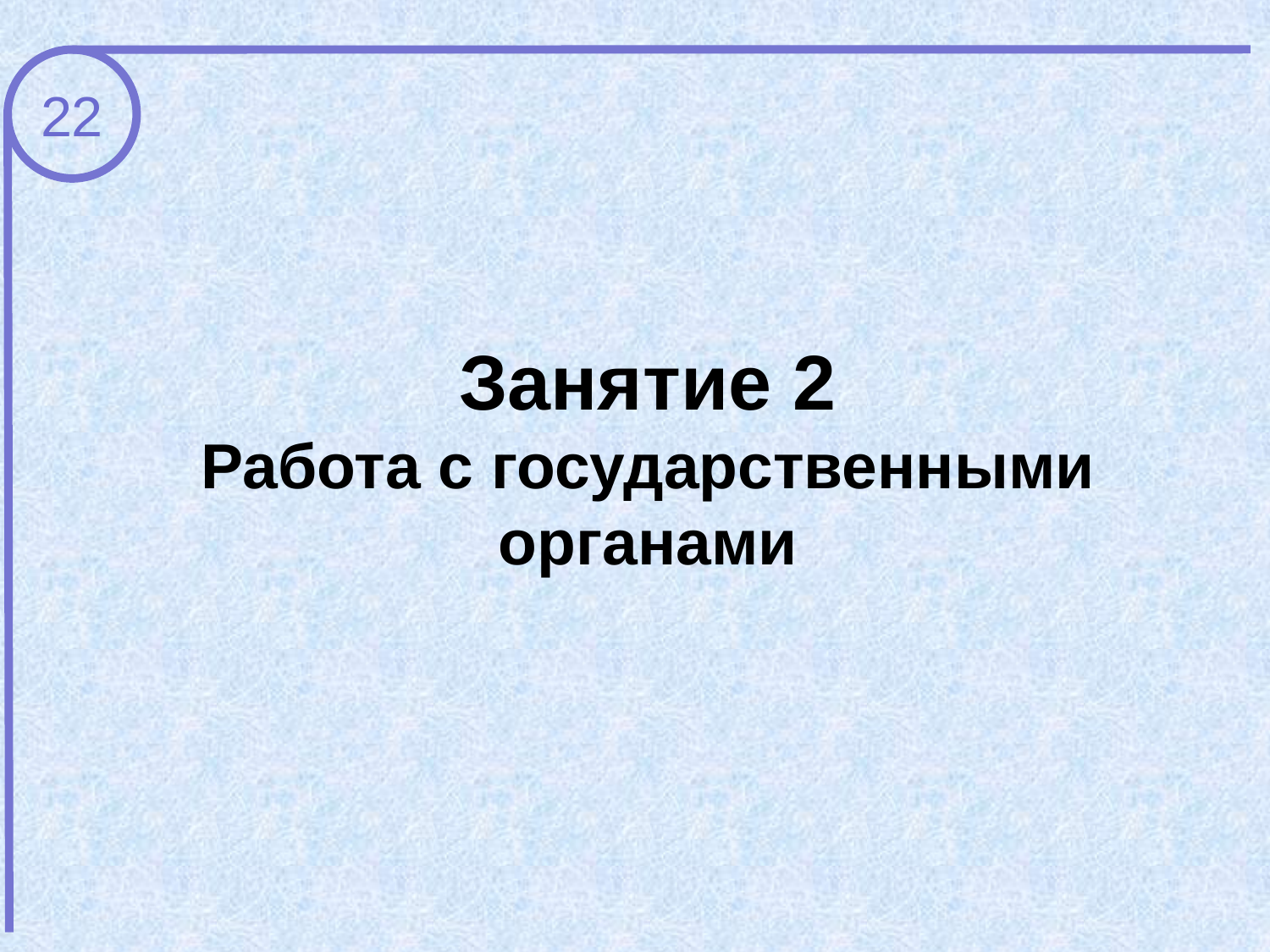

22
Занятие 2
Работа с государственными органами